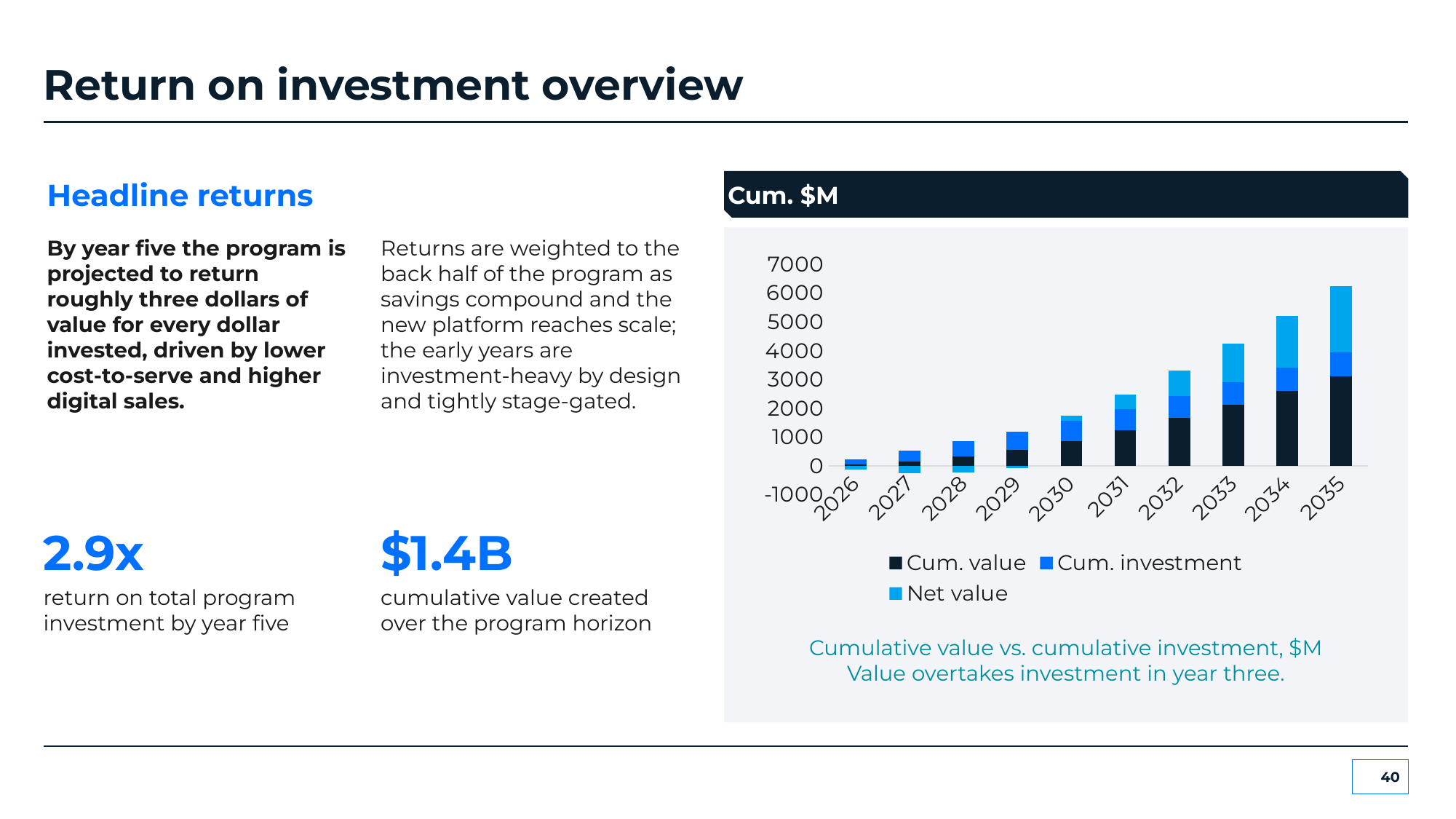

# Return on investment overview
Headline returns
Cum. $M

By year five the program is projected to return roughly three dollars of value for every dollar invested, driven by lower cost-to-serve and higher digital sales.
Returns are weighted to the back half of the program as savings compound and the new platform reaches scale; the early years are investment-heavy by design and tightly stage-gated.

### Chart

| Category | Cum. value | Cum. investment | Net value |
|---|---|---|---|
| 2026 | 50.0 | 180.0 | -130.0 |
| 2027 | 150.0 | 390.0 | -240.0 |
| 2028 | 320.0 | 540.0 | -220.0 |
| 2029 | 560.0 | 630.0 | -70.0 |
| 2030 | 870.0 | 690.0 | 180.0 |
| 2031 | 1240.0 | 730.0 | 510.0 |
| 2032 | 1660.0 | 760.0 | 900.0 |
| 2033 | 2120.0 | 785.0 | 1335.0 |
| 2034 | 2610.0 | 805.0 | 1805.0 |
| 2035 | 3120.0 | 825.0 | 2295.0 |
2.9x
$1.4B
return on total program investment by year five
cumulative value created over the program horizon
Cumulative value vs. cumulative investment, $M
Value overtakes investment in year three.
40